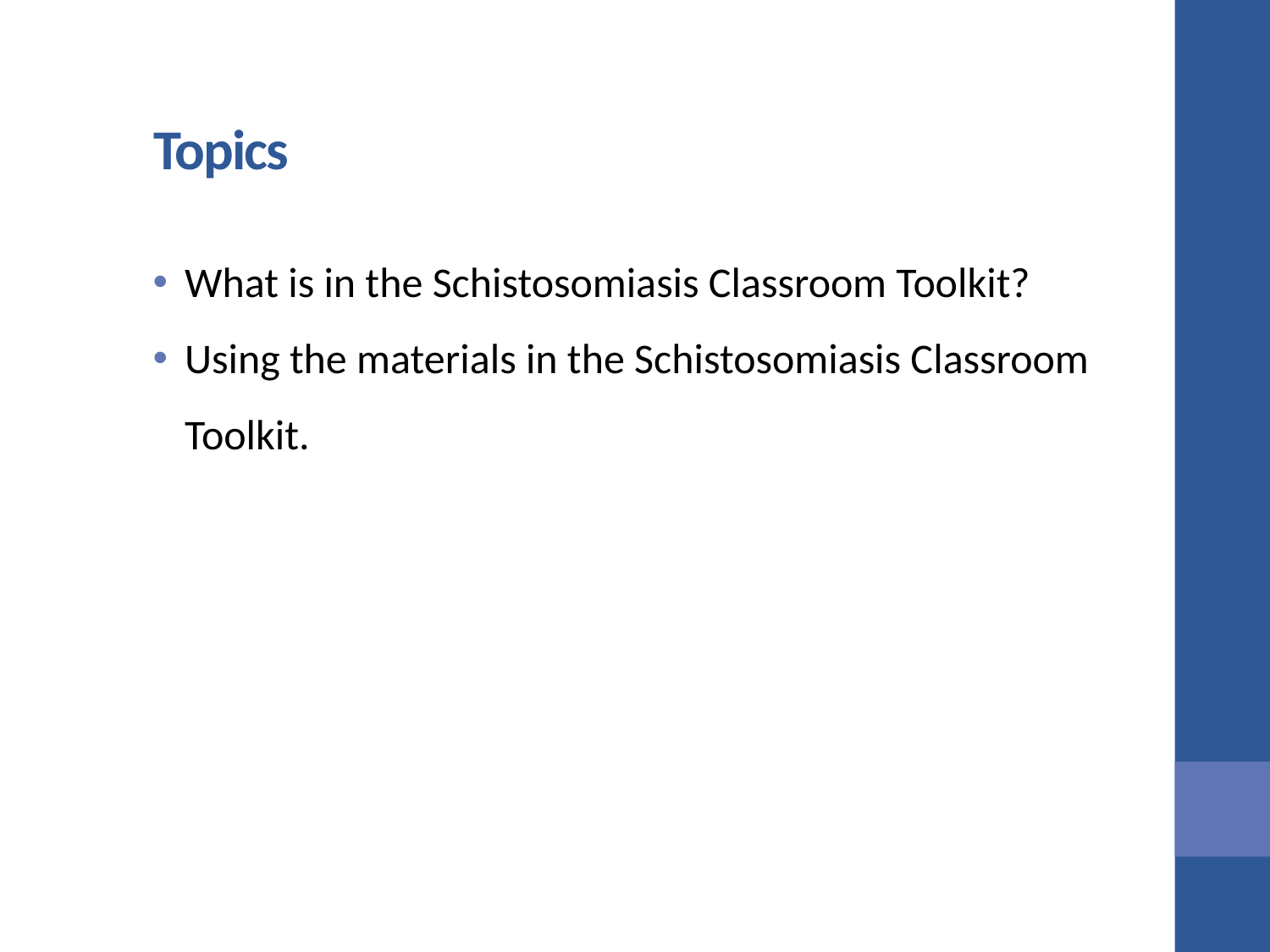

# Topics
What is in the Schistosomiasis Classroom Toolkit?
Using the materials in the Schistosomiasis Classroom Toolkit.